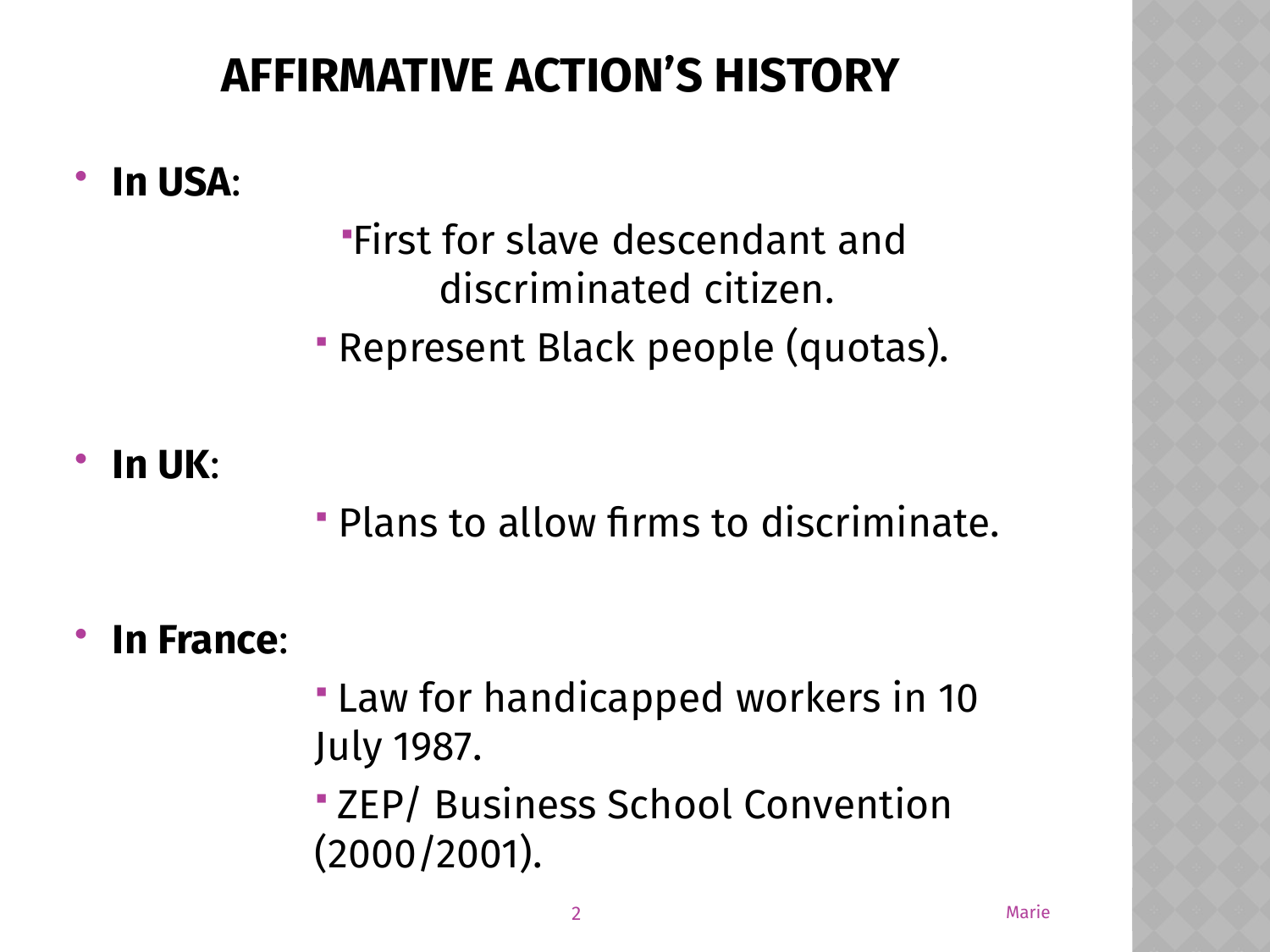

# Affirmative action’s History
In USA:
First for slave descendant and 	   	 discriminated citizen.
 Represent Black people (quotas).

In UK:
 Plans to allow firms to discriminate.

In France:
 Law for handicapped workers in 10 July 1987.
 ZEP/ Business School Convention (2000/2001).
Marie
2